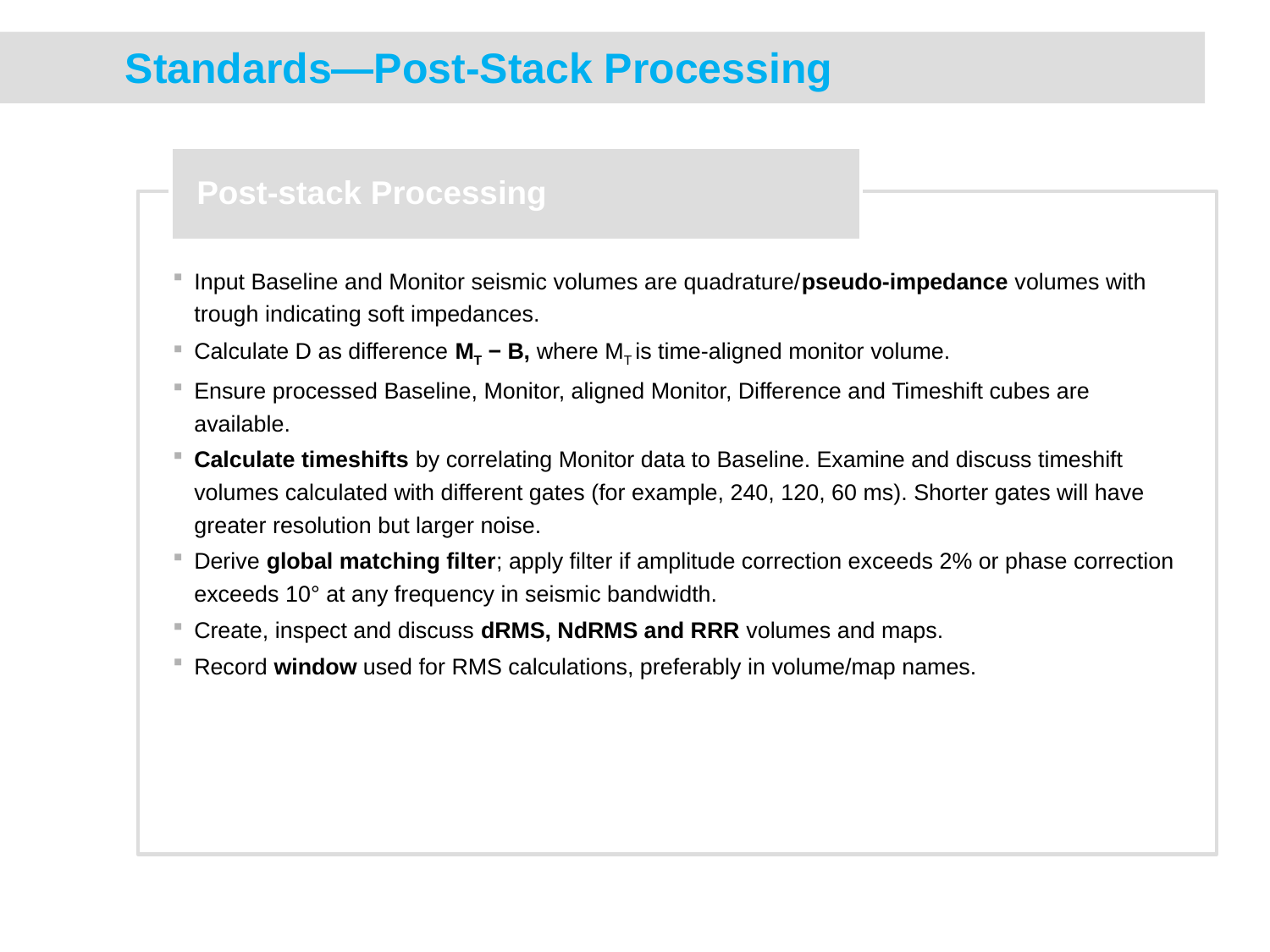

# Standards—Post-Stack Processing
Post-stack Processing
Input Baseline and Monitor seismic volumes are quadrature/pseudo-impedance volumes with trough indicating soft impedances.
Calculate D as difference MT − B, where MT is time-aligned monitor volume.
Ensure processed Baseline, Monitor, aligned Monitor, Difference and Timeshift cubes are available.
Calculate timeshifts by correlating Monitor data to Baseline. Examine and discuss timeshift volumes calculated with different gates (for example, 240, 120, 60 ms). Shorter gates will have greater resolution but larger noise.
Derive global matching filter; apply filter if amplitude correction exceeds 2% or phase correction exceeds 10° at any frequency in seismic bandwidth.
Create, inspect and discuss dRMS, NdRMS and RRR volumes and maps.
Record window used for RMS calculations, preferably in volume/map names.